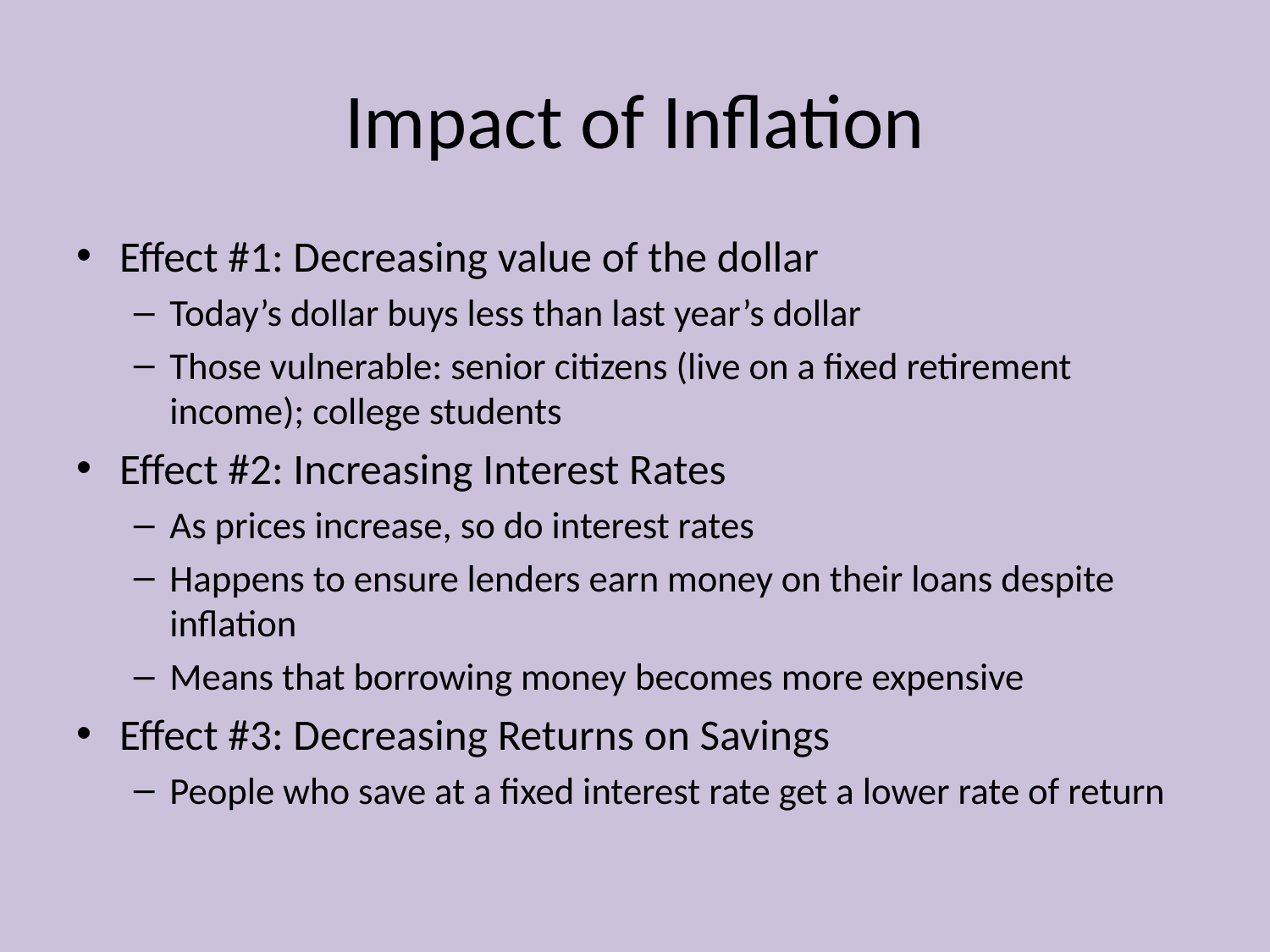

# Impact of Inflation
Effect #1: Decreasing value of the dollar
Today’s dollar buys less than last year’s dollar
Those vulnerable: senior citizens (live on a fixed retirement income); college students
Effect #2: Increasing Interest Rates
As prices increase, so do interest rates
Happens to ensure lenders earn money on their loans despite inflation
Means that borrowing money becomes more expensive
Effect #3: Decreasing Returns on Savings
People who save at a fixed interest rate get a lower rate of return